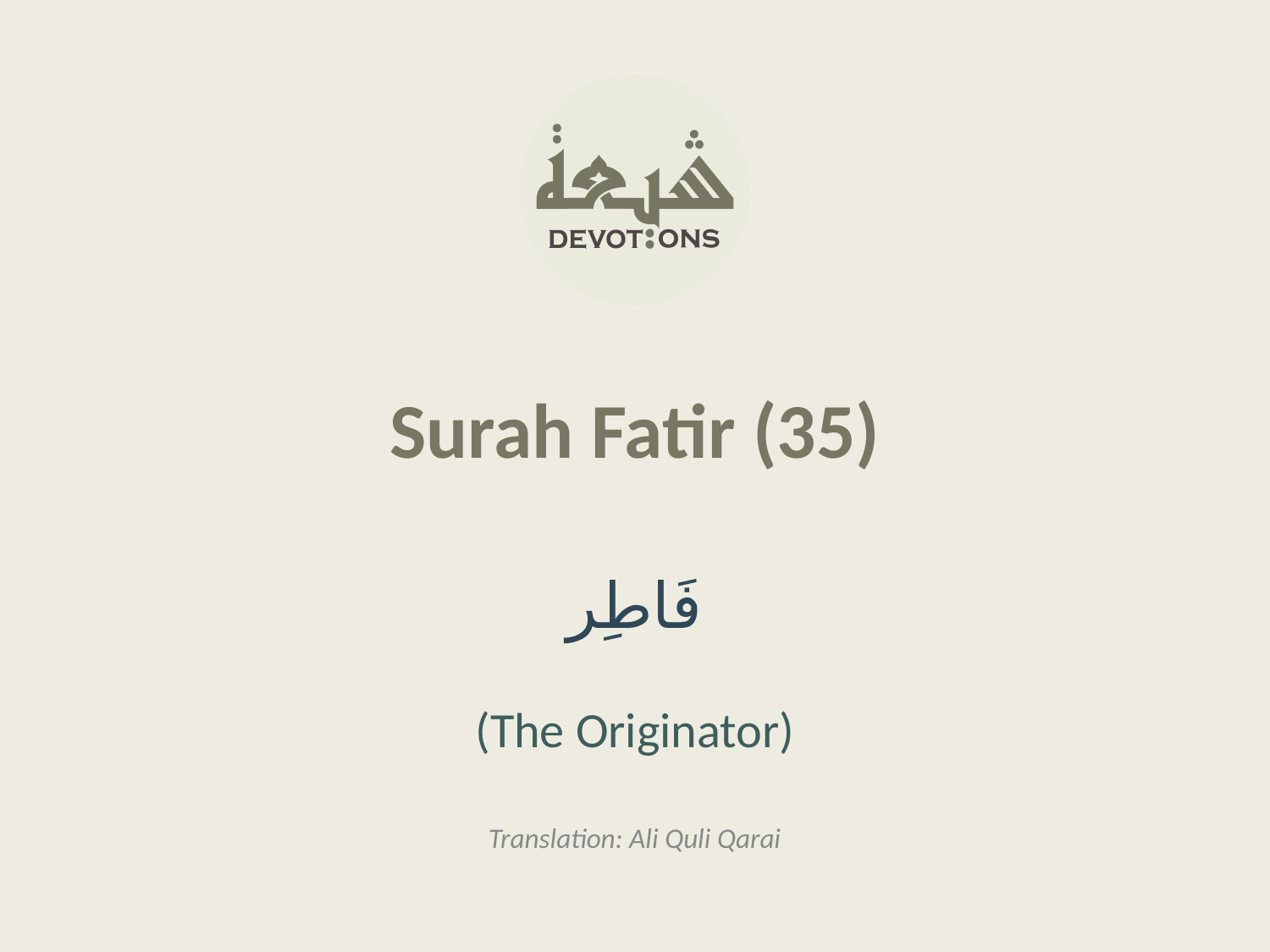

Surah Fatir (35)
فَاطِر
(The Originator)
Translation: Ali Quli Qarai